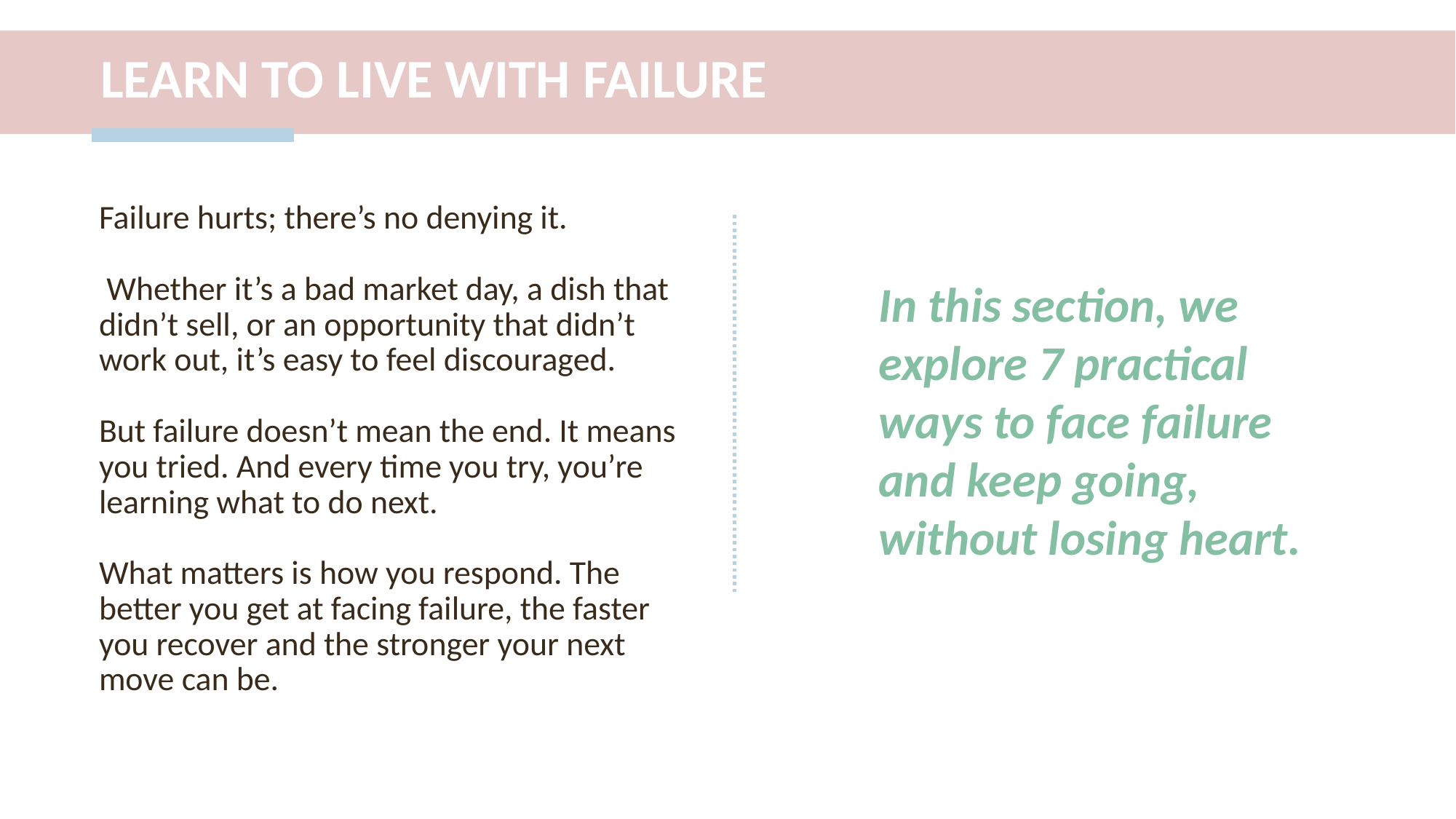

LEARN TO LIVE WITH FAILURE
Failure hurts; there’s no denying it.

 Whether it’s a bad market day, a dish that didn’t sell, or an opportunity that didn’t work out, it’s easy to feel discouraged.

But failure doesn’t mean the end. It means you tried. And every time you try, you’re learning what to do next.

What matters is how you respond. The better you get at facing failure, the faster you recover and the stronger your next move can be.

In this section, we explore 7 practical ways to face failure and keep going, without losing heart.